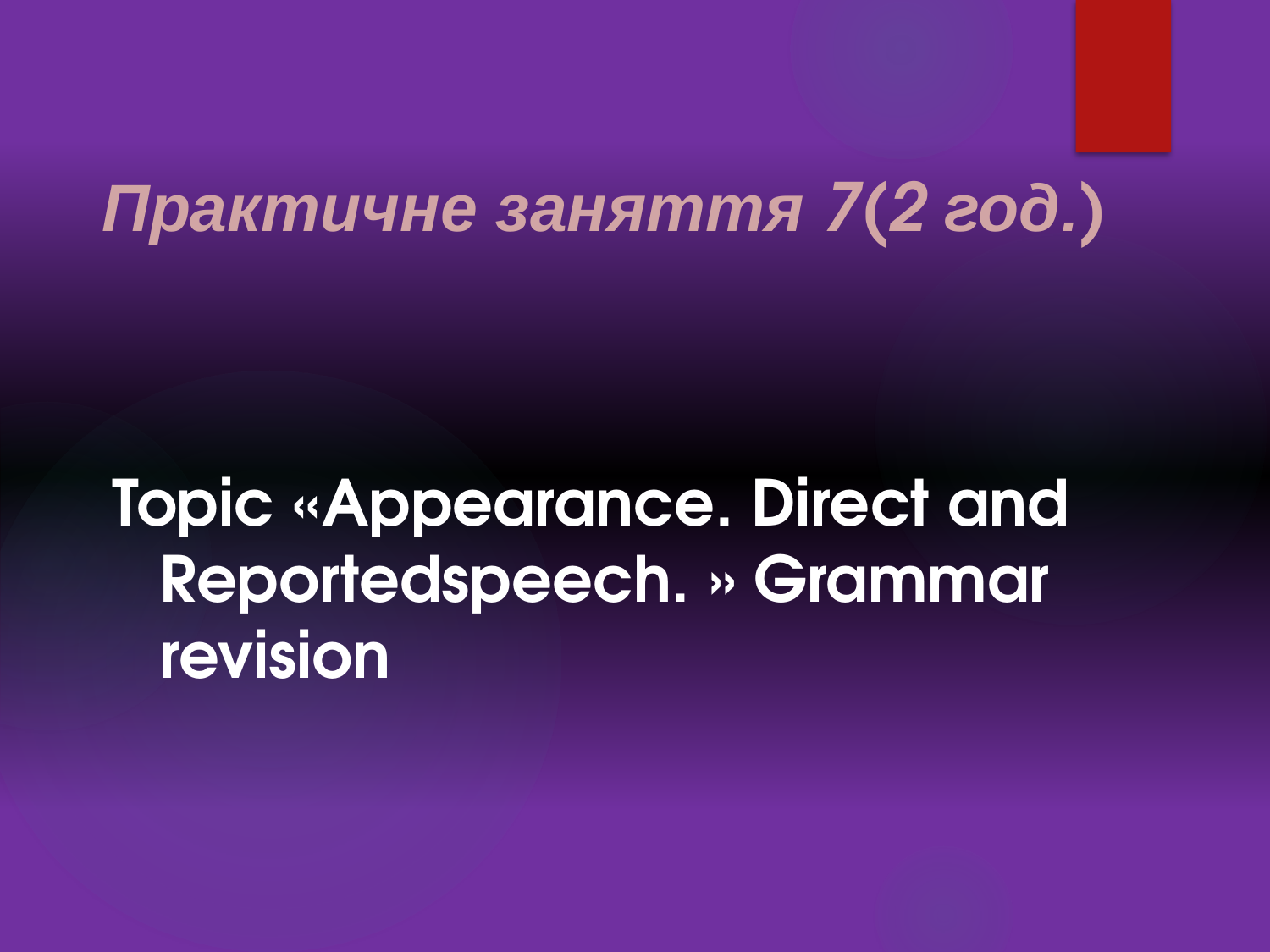

# Практичне заняття 7(2 год.)
Topic «Appearance. Direct and Reportedspeech. » Grammar revision